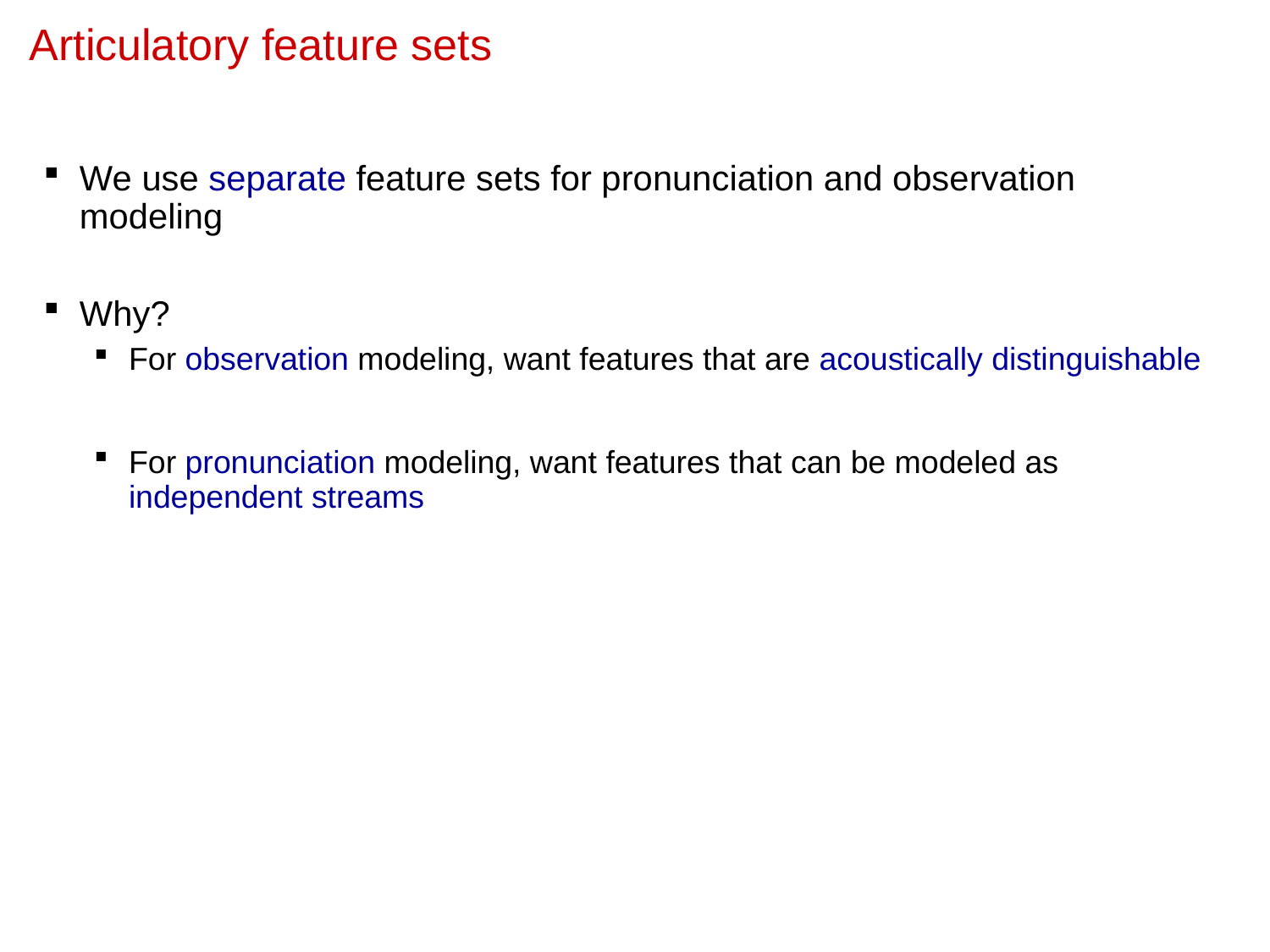

# Articulatory feature sets
We use separate feature sets for pronunciation and observation modeling

Why?
For observation modeling, want features that are acoustically distinguishable

For pronunciation modeling, want features that can be modeled as independent streams